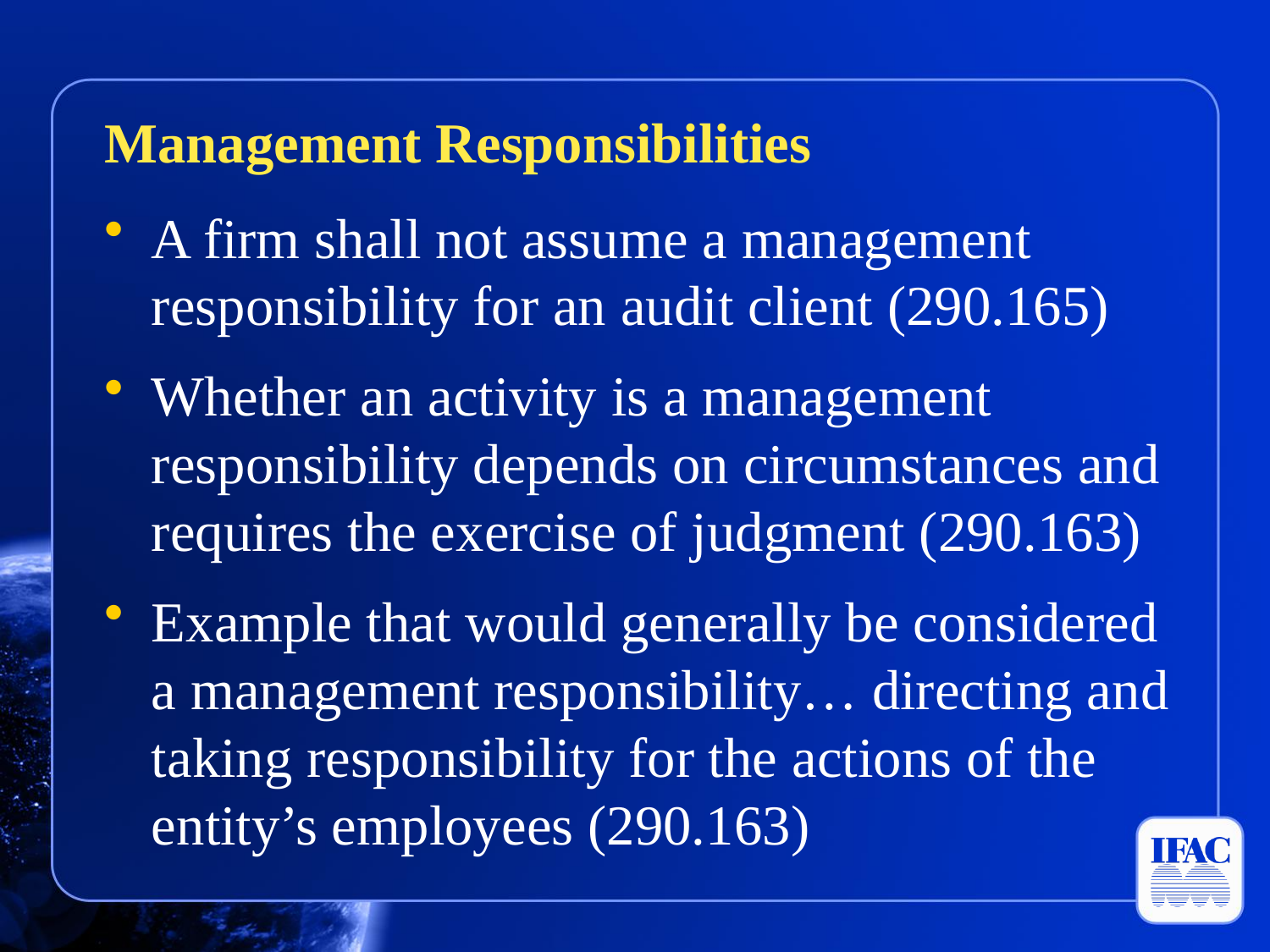

Management Responsibilities
A firm shall not assume a management responsibility for an audit client (290.165)
Whether an activity is a management responsibility depends on circumstances and requires the exercise of judgment (290.163)
Example that would generally be considered a management responsibility… directing and taking responsibility for the actions of the entity’s employees (290.163)